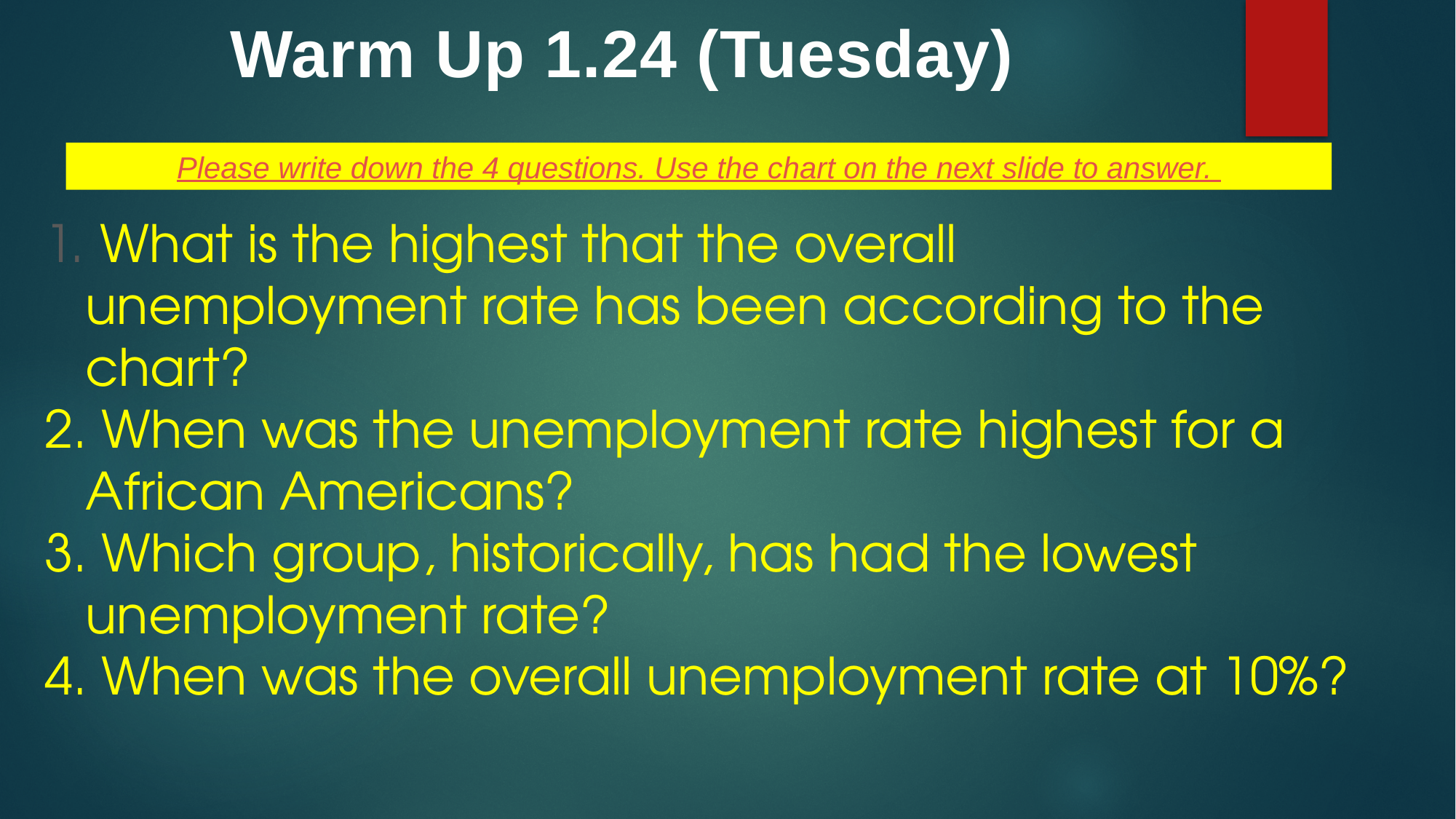

Warm Up 1.24 (Tuesday)
Please write down the 4 questions. Use the chart on the next slide to answer.
 What is the highest that the overall unemployment rate has been according to the chart?
 When was the unemployment rate highest for a African Americans?
 Which group, historically, has had the lowest unemployment rate?
 When was the overall unemployment rate at 10%?